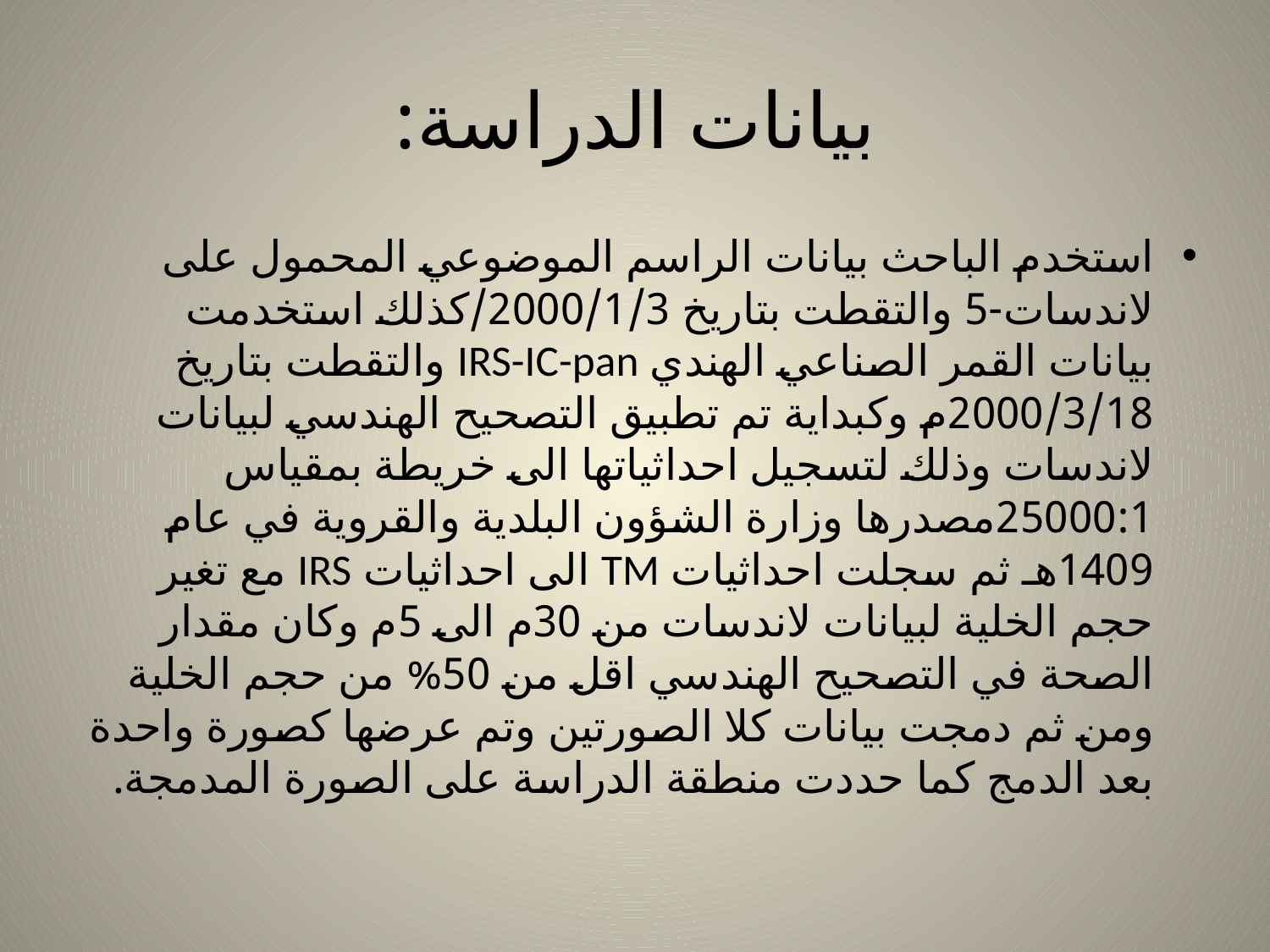

# بيانات الدراسة:
استخدم الباحث بيانات الراسم الموضوعي المحمول على لاندسات-5 والتقطت بتاريخ 2000/1/3/كذلك استخدمت بيانات القمر الصناعي الهندي IRS-IC-pan والتقطت بتاريخ 2000/3/18م وكبداية تم تطبيق التصحيح الهندسي لبيانات لاندسات وذلك لتسجيل احداثياتها الى خريطة بمقياس 25000:1مصدرها وزارة الشؤون البلدية والقروية في عام 1409هـ ثم سجلت احداثيات TM الى احداثيات IRS مع تغير حجم الخلية لبيانات لاندسات من 30م الى 5م وكان مقدار الصحة في التصحيح الهندسي اقل من 50% من حجم الخلية ومن ثم دمجت بيانات كلا الصورتين وتم عرضها كصورة واحدة بعد الدمج كما حددت منطقة الدراسة على الصورة المدمجة.